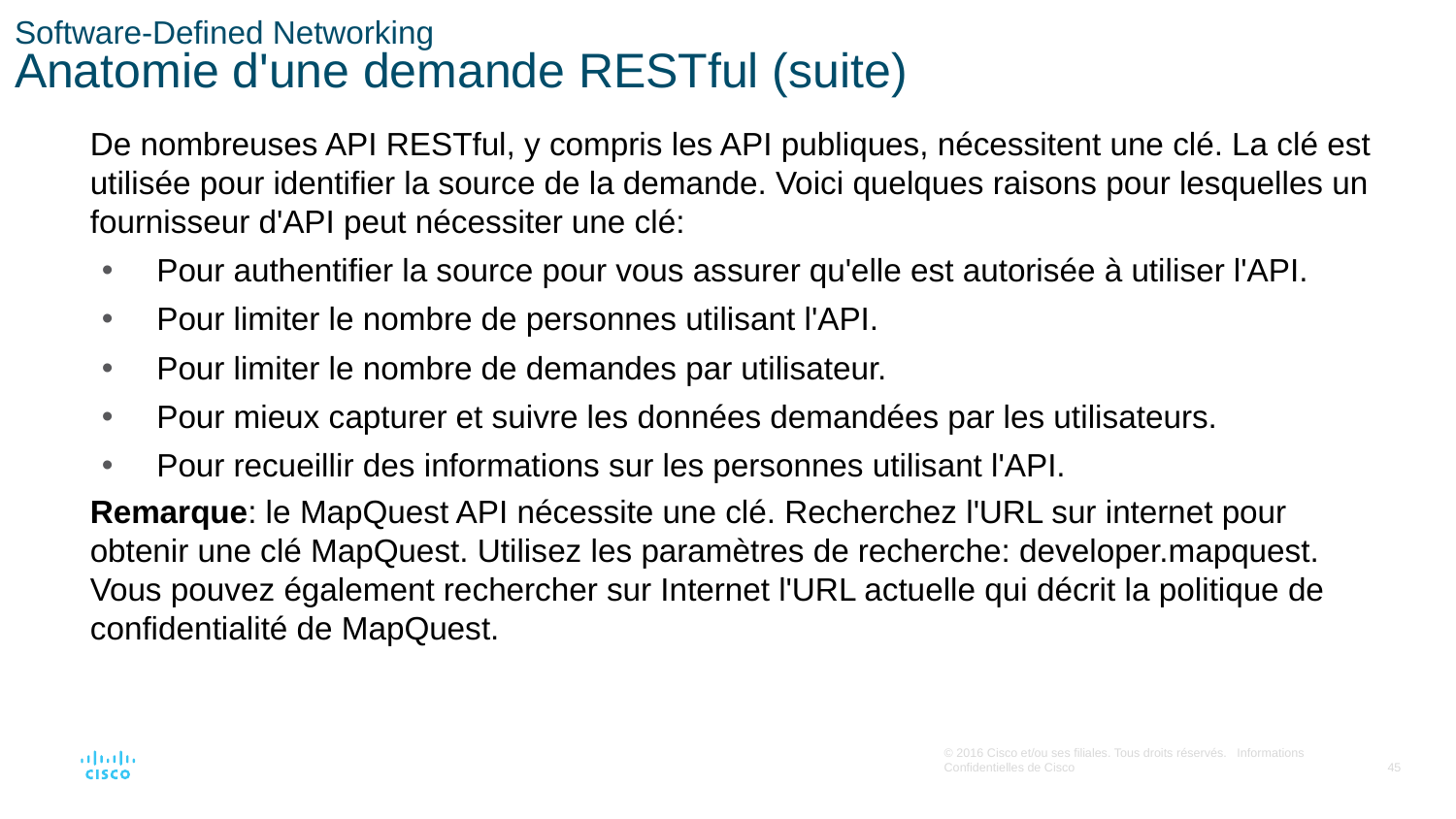

# Software-Defined Networking Anatomie d'une demande RESTful (suite)
De nombreuses API RESTful, y compris les API publiques, nécessitent une clé. La clé est utilisée pour identifier la source de la demande. Voici quelques raisons pour lesquelles un fournisseur d'API peut nécessiter une clé:
Pour authentifier la source pour vous assurer qu'elle est autorisée à utiliser l'API.
Pour limiter le nombre de personnes utilisant l'API.
Pour limiter le nombre de demandes par utilisateur.
Pour mieux capturer et suivre les données demandées par les utilisateurs.
Pour recueillir des informations sur les personnes utilisant l'API.
Remarque: le MapQuest API nécessite une clé. Recherchez l'URL sur internet pour obtenir une clé MapQuest. Utilisez les paramètres de recherche: developer.mapquest. Vous pouvez également rechercher sur Internet l'URL actuelle qui décrit la politique de confidentialité de MapQuest.